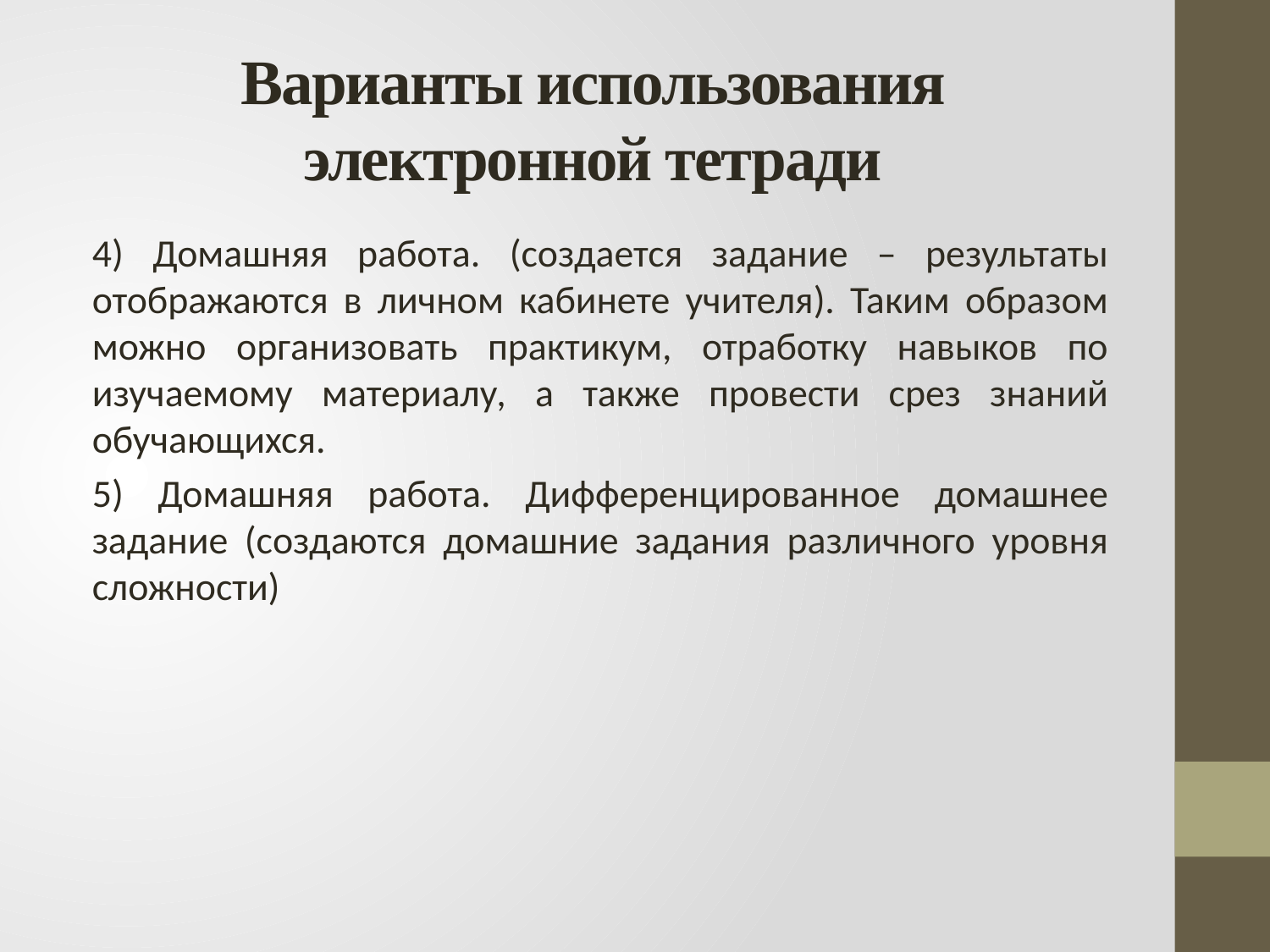

# Варианты использования электронной тетради
4) Домашняя работа. (создается задание – результаты отображаются в личном кабинете учителя). Таким образом можно организовать практикум, отработку навыков по изучаемому материалу, а также провести срез знаний обучающихся.
5) Домашняя работа. Дифференцированное домашнее задание (создаются домашние задания различного уровня сложности)